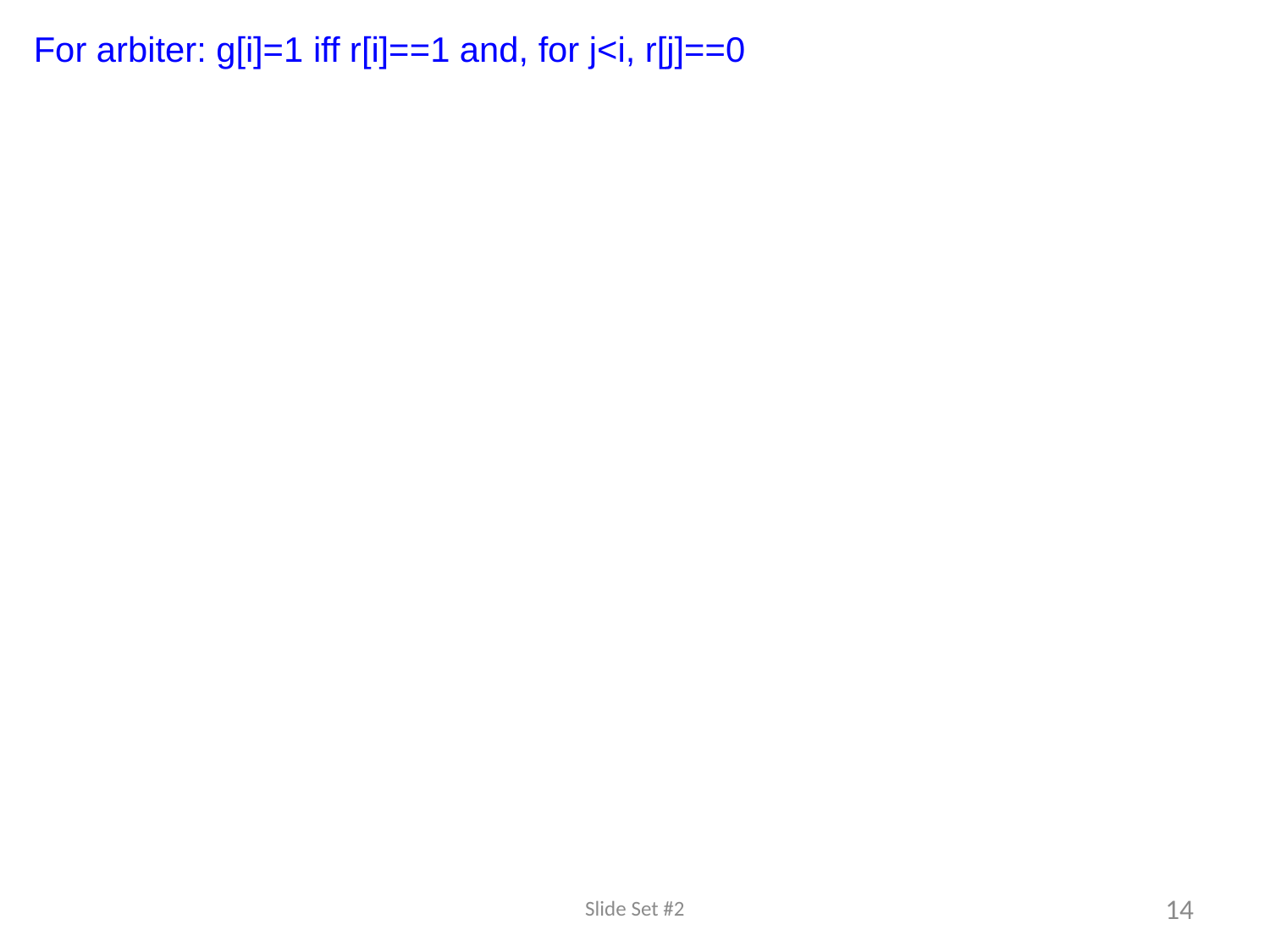

For arbiter: g[i]=1 iff r[i]==1 and, for j<i, r[j]==0
Slide Set #2
14